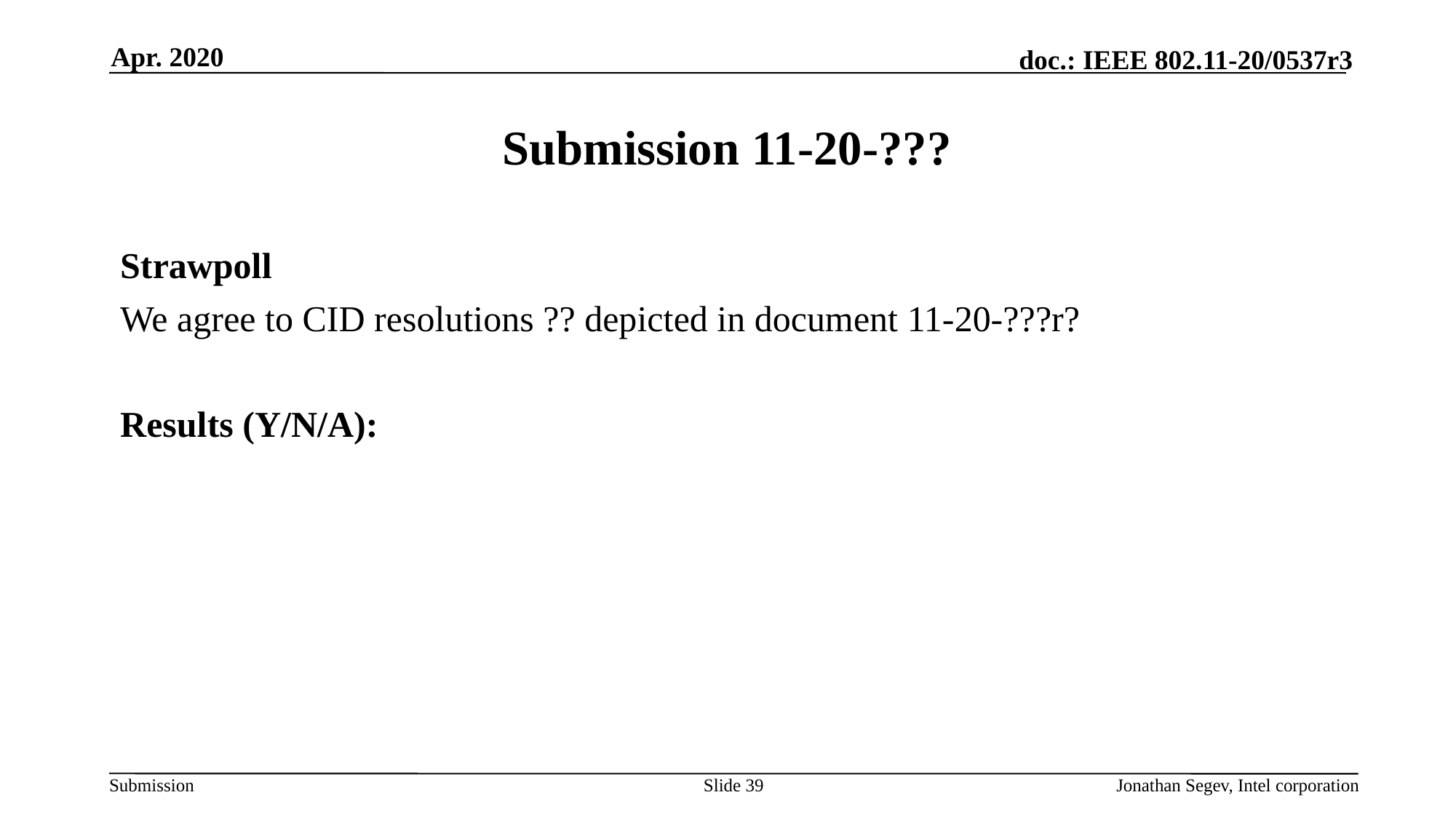

Apr. 2020
# Submission 11-20-???
Strawpoll
We agree to CID resolutions ?? depicted in document 11-20-???r?

Results (Y/N/A):
Slide 39
Jonathan Segev, Intel corporation